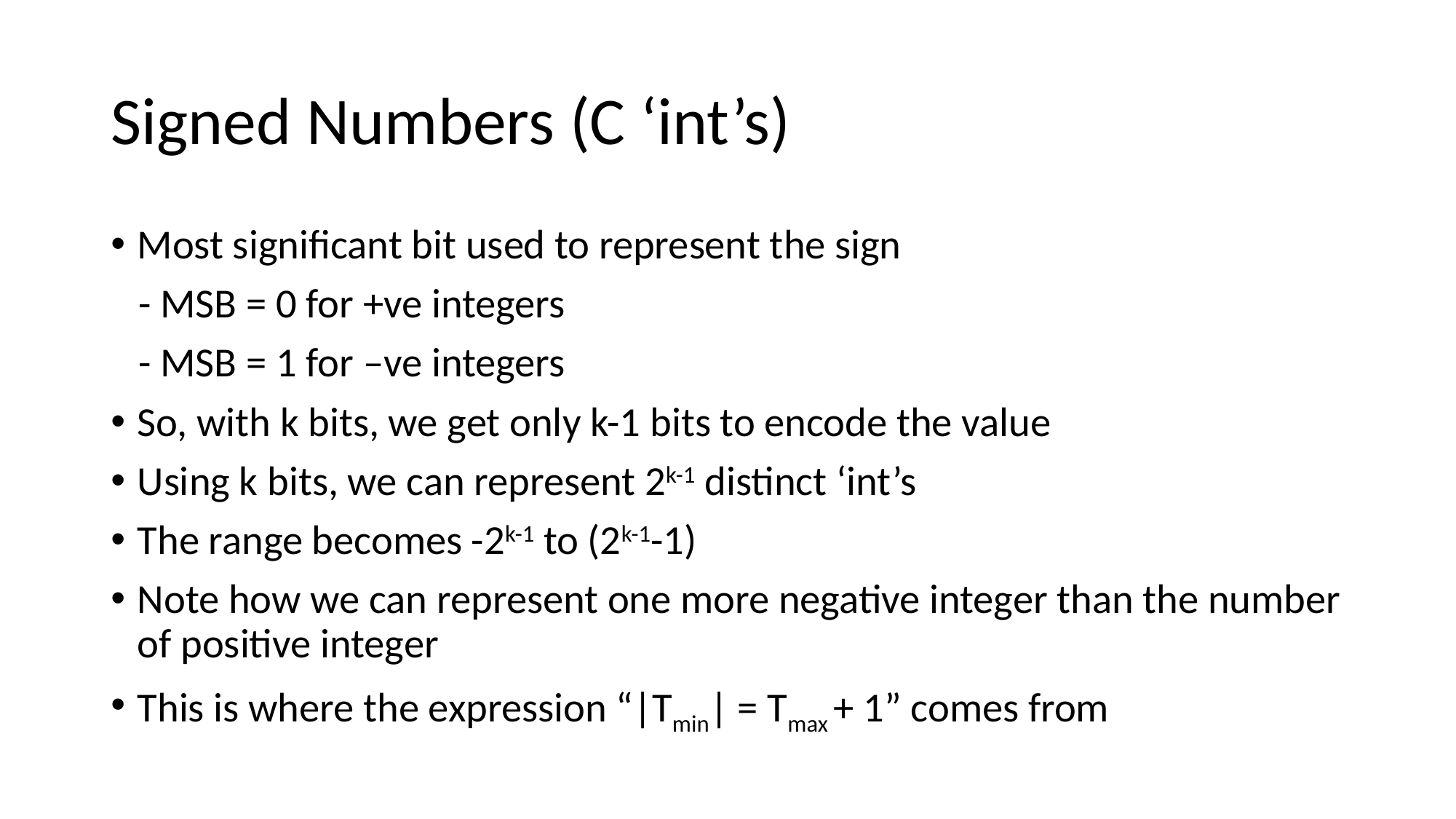

# Signed Numbers (C ‘int’s)
Most significant bit used to represent the sign
   - MSB = 0 for +ve integers
   - MSB = 1 for –ve integers
So, with k bits, we get only k-1 bits to encode the value
Using k bits, we can represent 2k-1 distinct ‘int’s
The range becomes -2k-1 to (2k-1-1)
Note how we can represent one more negative integer than the number of positive integer
This is where the expression “|Tmin| = Tmax + 1” comes from